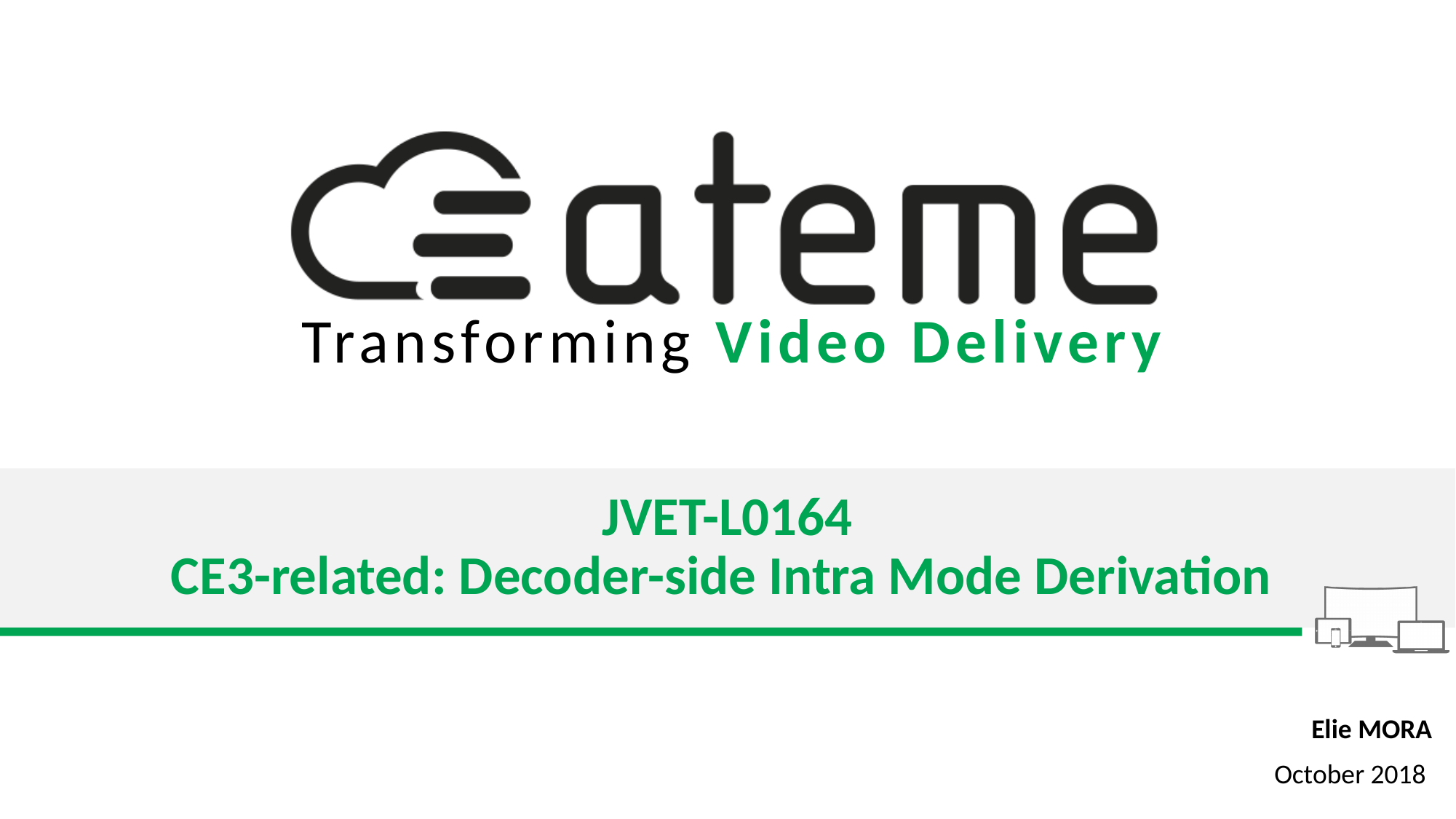

# JVET-L0164 CE3-related: Decoder-side Intra Mode Derivation
Elie MORA
October 2018